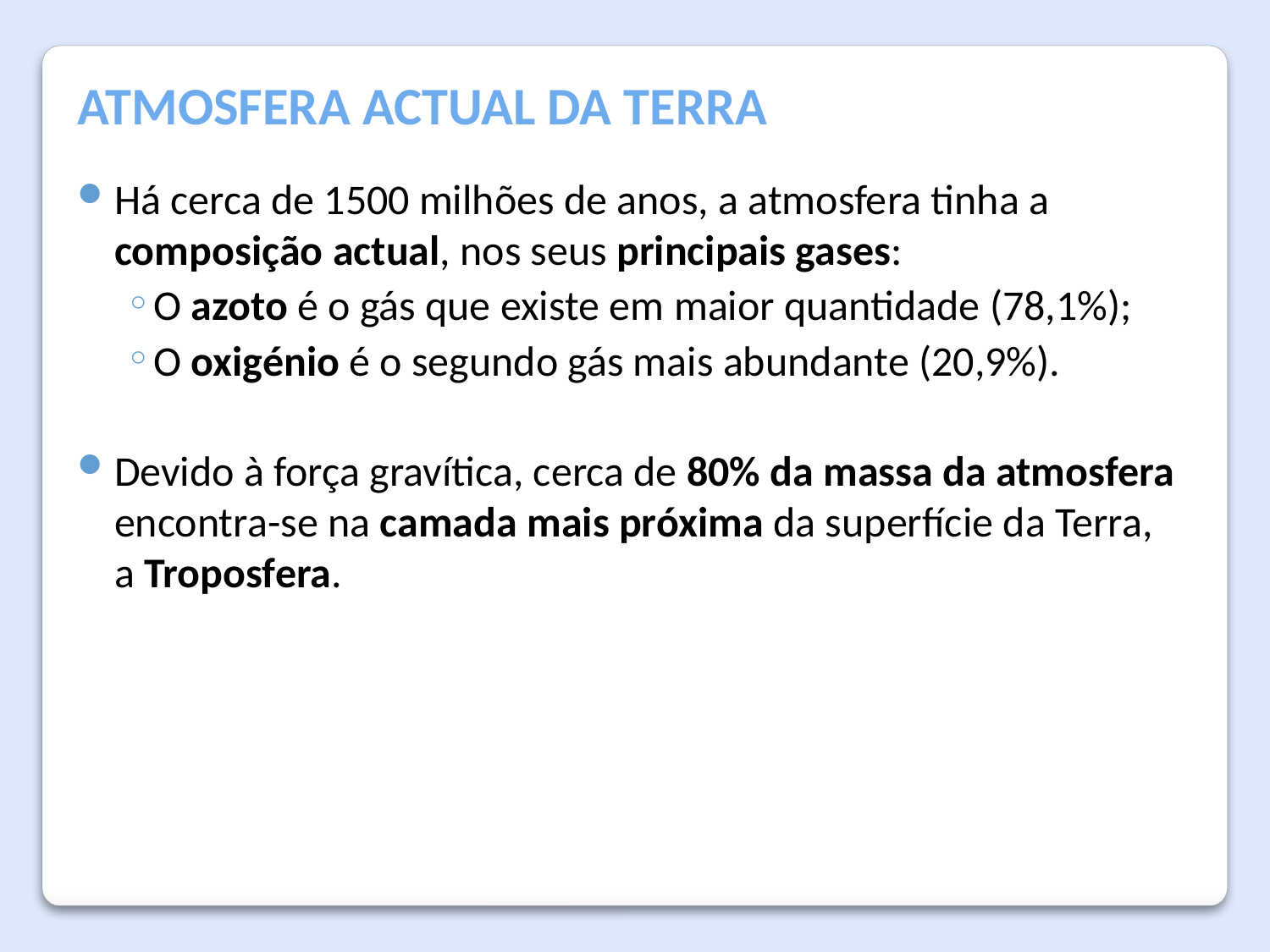

Atmosfera ACTUAL DA TERRA

Há cerca de 1500 milhões de anos, a atmosfera tinha a composição actual, nos seus principais gases:
O azoto é o gás que existe em maior quantidade (78,1%);
O oxigénio é o segundo gás mais abundante (20,9%).

Devido à força gravítica, cerca de 80% da massa da atmosfera encontra-se na camada mais próxima da superfície da Terra,
a Troposfera.